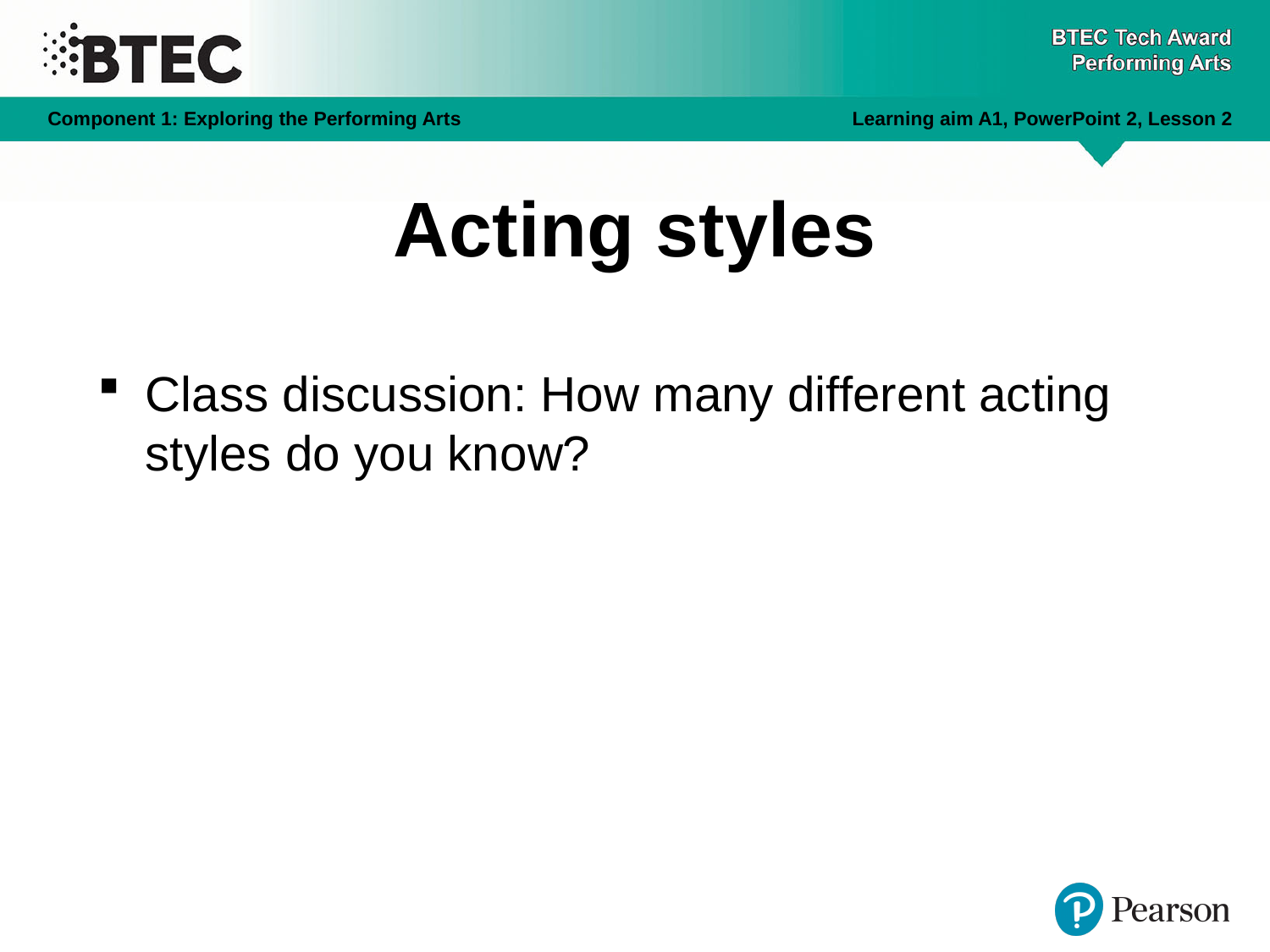

# Acting styles
Class discussion: How many different acting styles do you know?